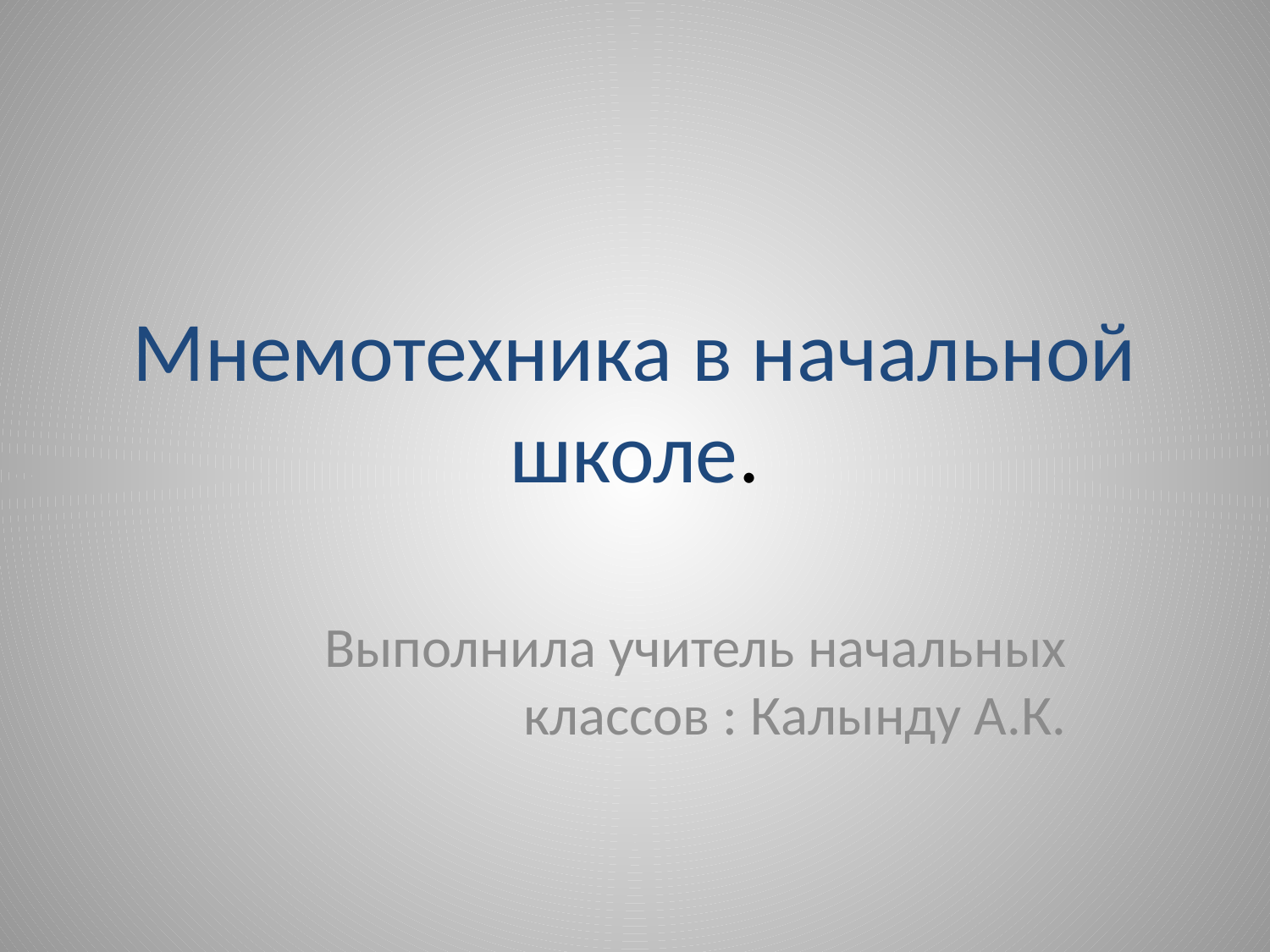

# Мнемотехника в начальной школе.

Выполнила учитель начальных классов : Калынду А.К.